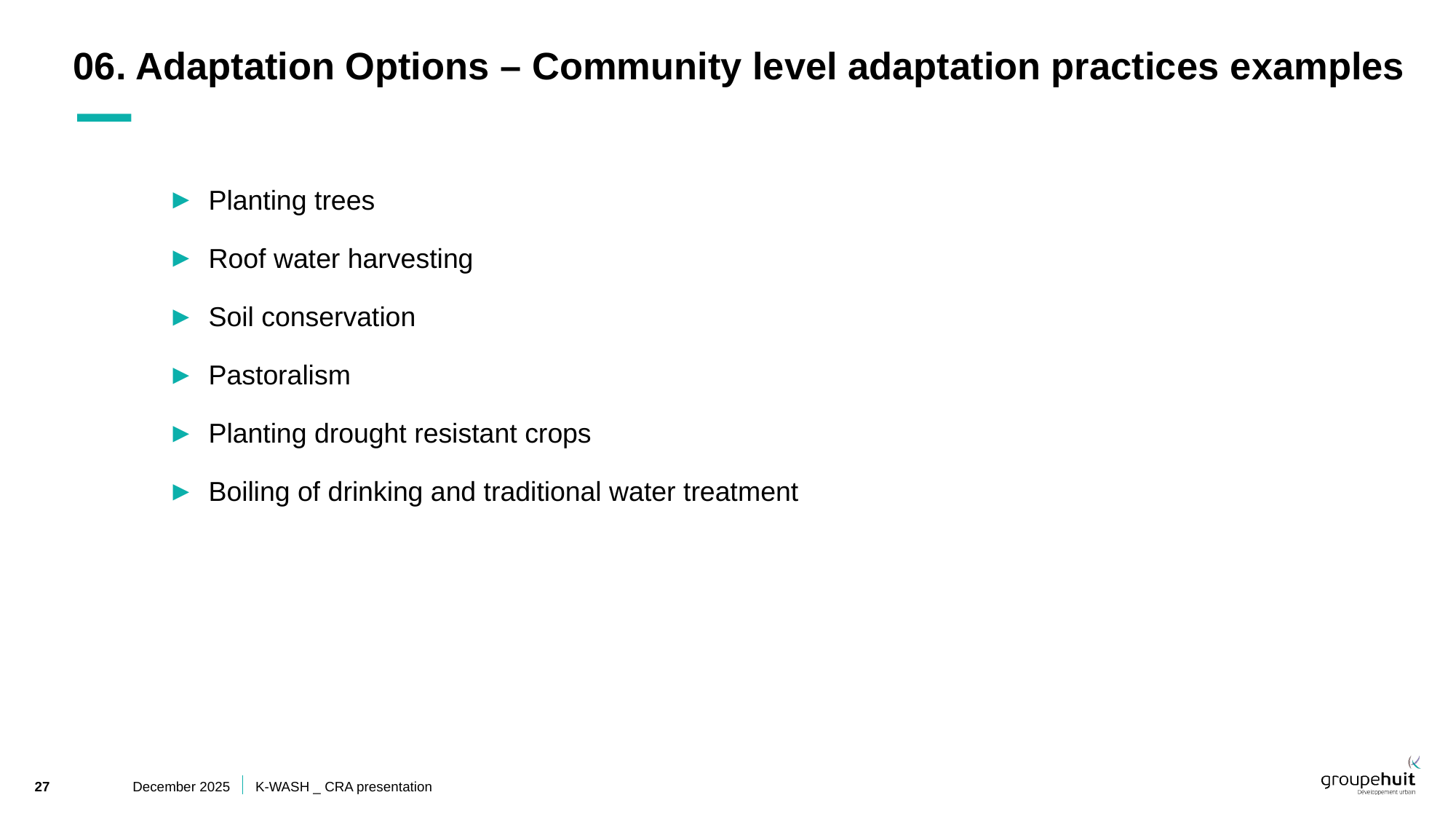

# 06. Adaptation Options – Community level adaptation practices examples
Planting trees
Roof water harvesting
Soil conservation
Pastoralism
Planting drought resistant crops
Boiling of drinking and traditional water treatment
December 2025
K-WASH _ CRA presentation
27